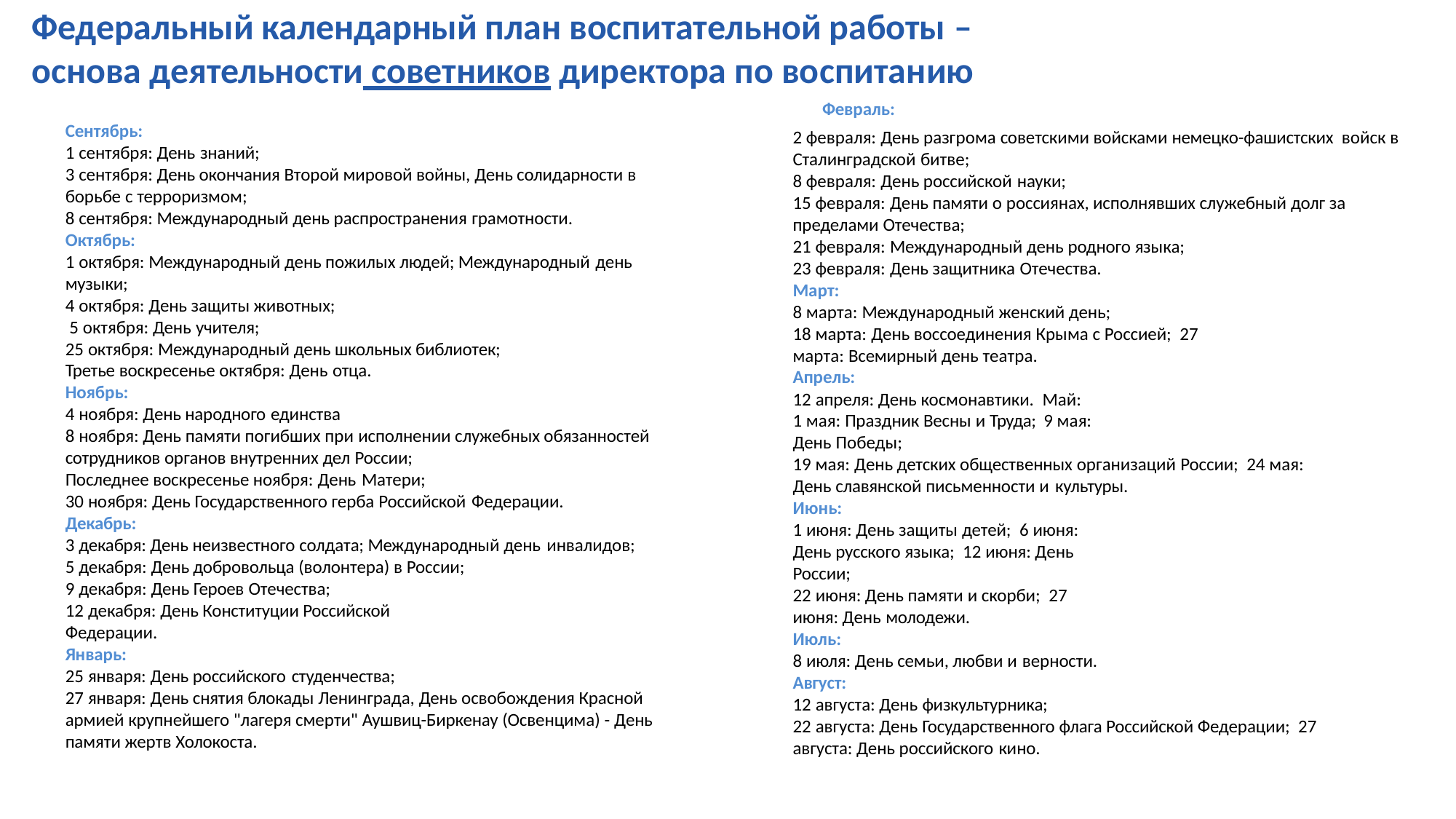

# Федеральный календарный план воспитательной работы –
основа деятельности советников директора по воспитанию
Февраль:
Сентябрь:
1 сентября: День знаний;
3 сентября: День окончания Второй мировой войны, День солидарности в  борьбе с терроризмом;
8 сентября: Международный день распространения грамотности.
Октябрь:
1 октября: Международный день пожилых людей; Международный день
музыки;
4 октября: День защиты животных;  5 октября: День учителя;
25 октября: Международный день школьных библиотек;  Третье воскресенье октября: День отца.
Ноябрь:
4 ноября: День народного единства
8 ноября: День памяти погибших при исполнении служебных обязанностей  сотрудников органов внутренних дел России;
Последнее воскресенье ноября: День Матери;
30 ноября: День Государственного герба Российской Федерации.
Декабрь:
3 декабря: День неизвестного солдата; Международный день инвалидов;
5 декабря: День добровольца (волонтера) в России;  9 декабря: День Героев Отечества;
12 декабря: День Конституции Российской Федерации.
Январь:
25 января: День российского студенчества;
27 января: День снятия блокады Ленинграда, День освобождения Красной  армией крупнейшего "лагеря смерти" Аушвиц-Биркенау (Освенцима) - День  памяти жертв Холокоста.
2 февраля: День разгрома советскими войсками немецко-фашистских  войск в Сталинградской битве;
8 февраля: День российской науки;
15 февраля: День памяти о россиянах, исполнявших служебный долг за  пределами Отечества;
21 февраля: Международный день родного языка;
23 февраля: День защитника Отечества.
Март:
8 марта: Международный женский день;
18 марта: День воссоединения Крыма с Россией;  27 марта: Всемирный день театра.
Апрель:
12 апреля: День космонавтики.  Май:
1 мая: Праздник Весны и Труда;  9 мая: День Победы;
19 мая: День детских общественных организаций России;  24 мая: День славянской письменности и культуры.
Июнь:
1 июня: День защиты детей;  6 июня: День русского языка;  12 июня: День России;
22 июня: День памяти и скорби;  27 июня: День молодежи.
Июль:
8 июля: День семьи, любви и верности.
Август:
12 августа: День физкультурника;
22 августа: День Государственного флага Российской Федерации;  27 августа: День российского кино.